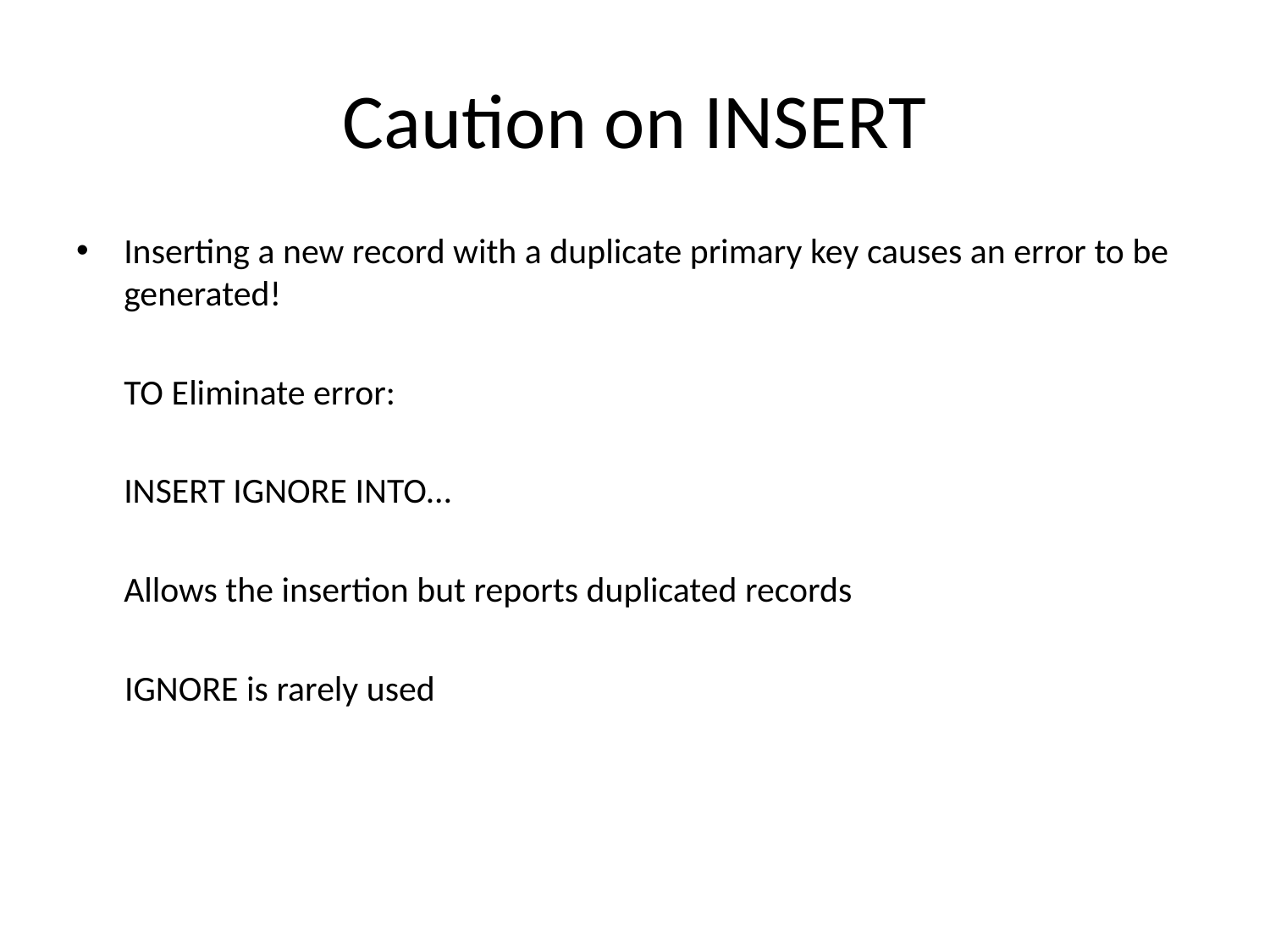

# Caution on INSERT
Inserting a new record with a duplicate primary key causes an error to be generated!

	TO Eliminate error:

	INSERT IGNORE INTO…

	Allows the insertion but reports duplicated records

      IGNORE is rarely used